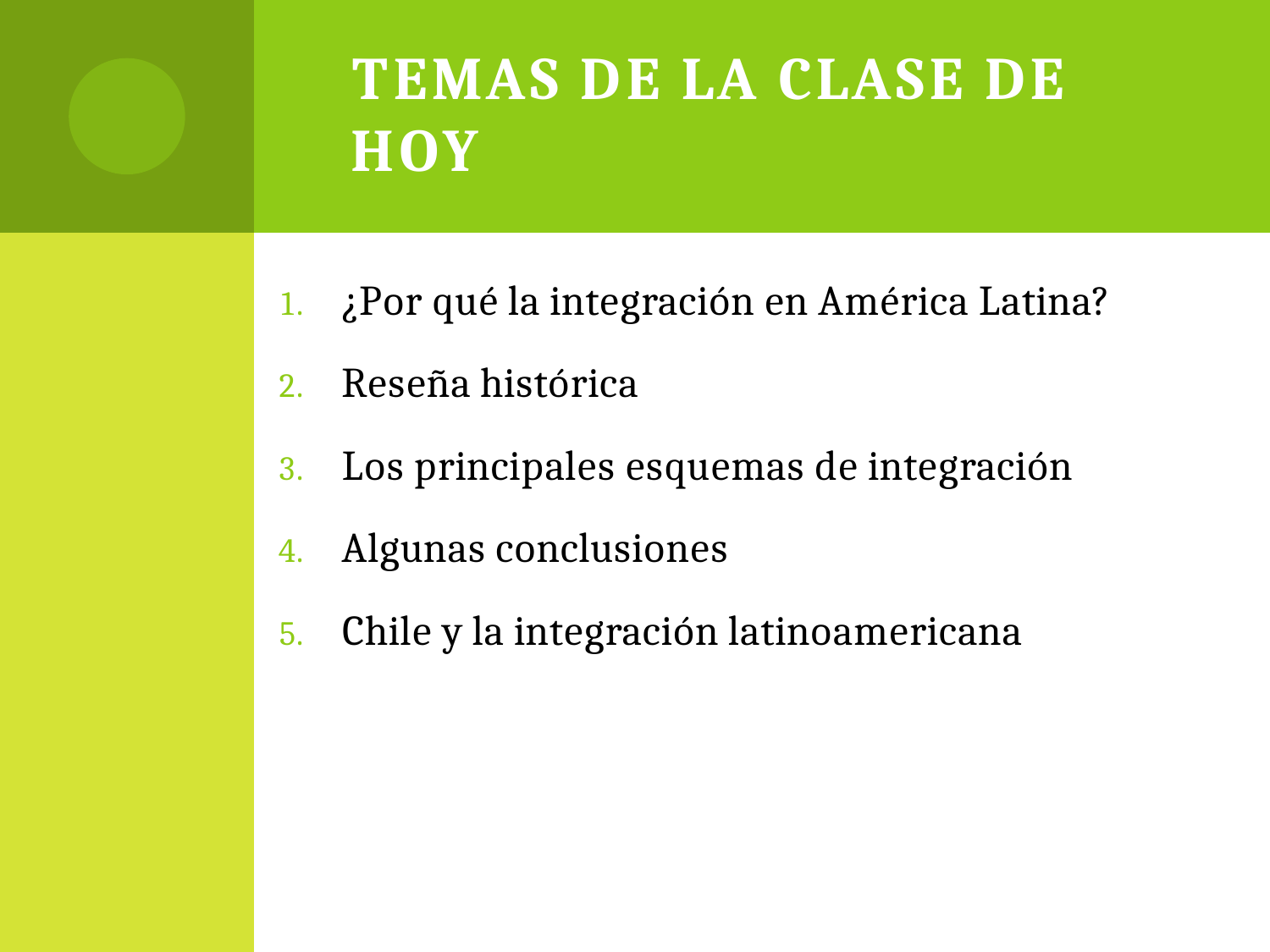

# Temas de la clase de hoy
¿Por qué la integración en América Latina?
Reseña histórica
Los principales esquemas de integración
Algunas conclusiones
Chile y la integración latinoamericana